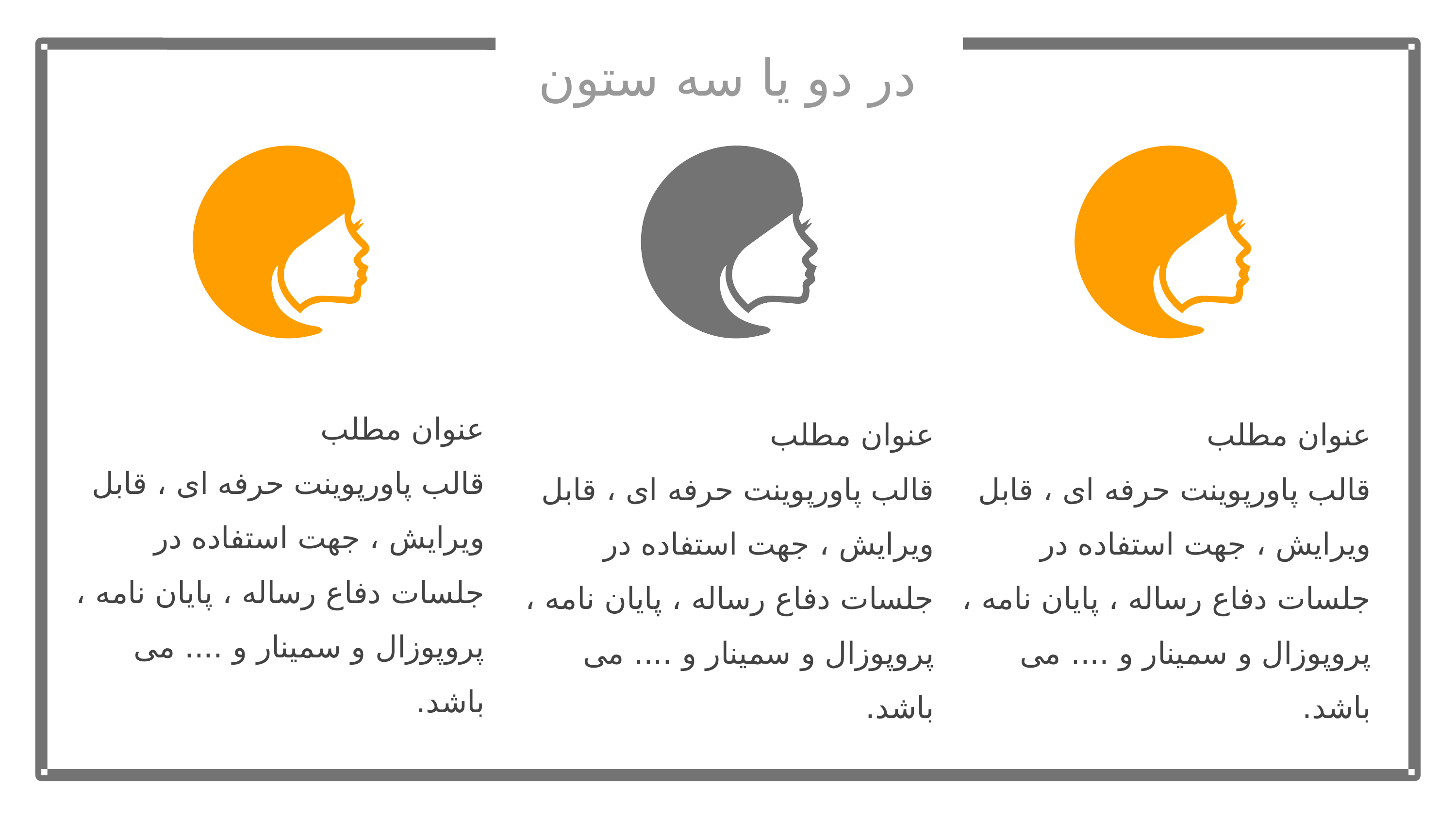

در دو یا سه ستون

عنوان مطلب
قالب پاورپوينت حرفه ای ، قابل ویرایش ، جهت استفاده در جلسات دفاع رساله ، پایان نامه ، پروپوزال و سمینار و .... می باشد.
عنوان مطلب
قالب پاورپوينت حرفه ای ، قابل ویرایش ، جهت استفاده در جلسات دفاع رساله ، پایان نامه ، پروپوزال و سمینار و .... می باشد.
عنوان مطلب
قالب پاورپوينت حرفه ای ، قابل ویرایش ، جهت استفاده در جلسات دفاع رساله ، پایان نامه ، پروپوزال و سمینار و .... می باشد.